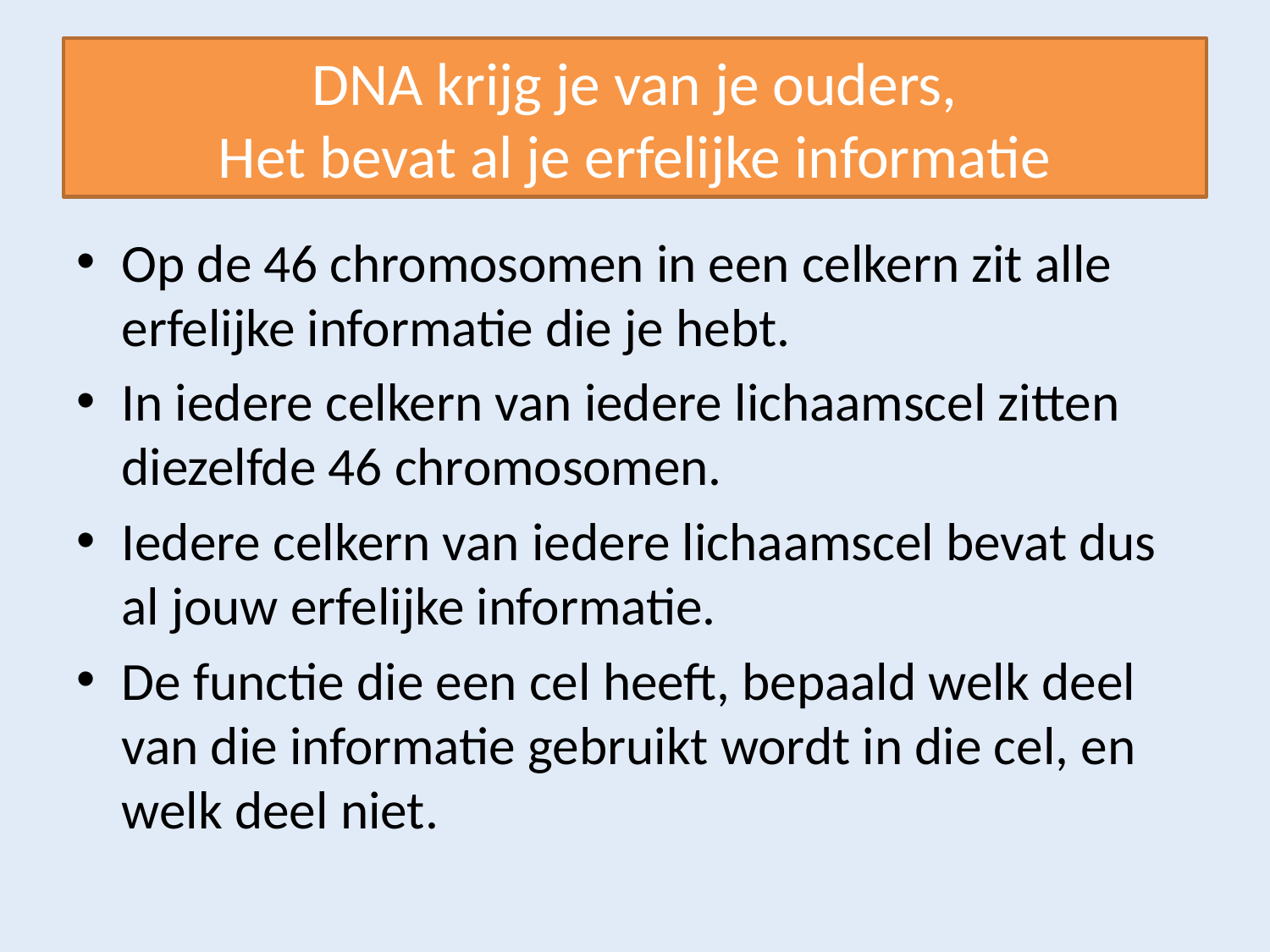

# DNA krijg je van je ouders, Het bevat al je erfelijke informatie
Op de 46 chromosomen in een celkern zit alle erfelijke informatie die je hebt.
In iedere celkern van iedere lichaamscel zitten diezelfde 46 chromosomen.
Iedere celkern van iedere lichaamscel bevat dus al jouw erfelijke informatie.
De functie die een cel heeft, bepaald welk deel van die informatie gebruikt wordt in die cel, en welk deel niet.